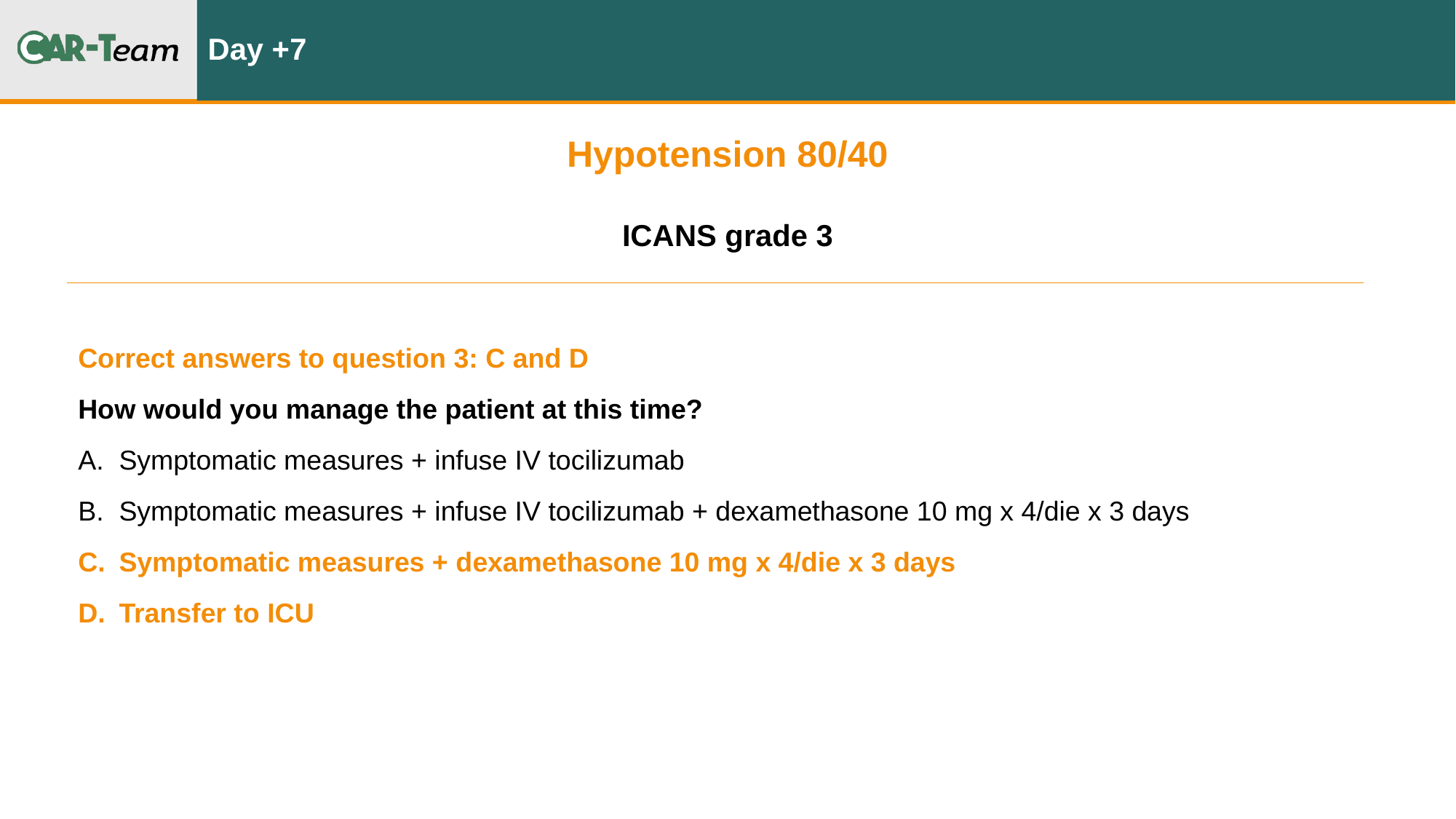

# Day +7
Hypotension 80/40
ICANS grade 3
Correct answers to question 3: C and D
How would you manage the patient at this time?
Symptomatic measures + infuse IV tocilizumab
Symptomatic measures + infuse IV tocilizumab + dexamethasone 10 mg x 4/die x 3 days
Symptomatic measures + dexamethasone 10 mg x 4/die x 3 days
Transfer to ICU